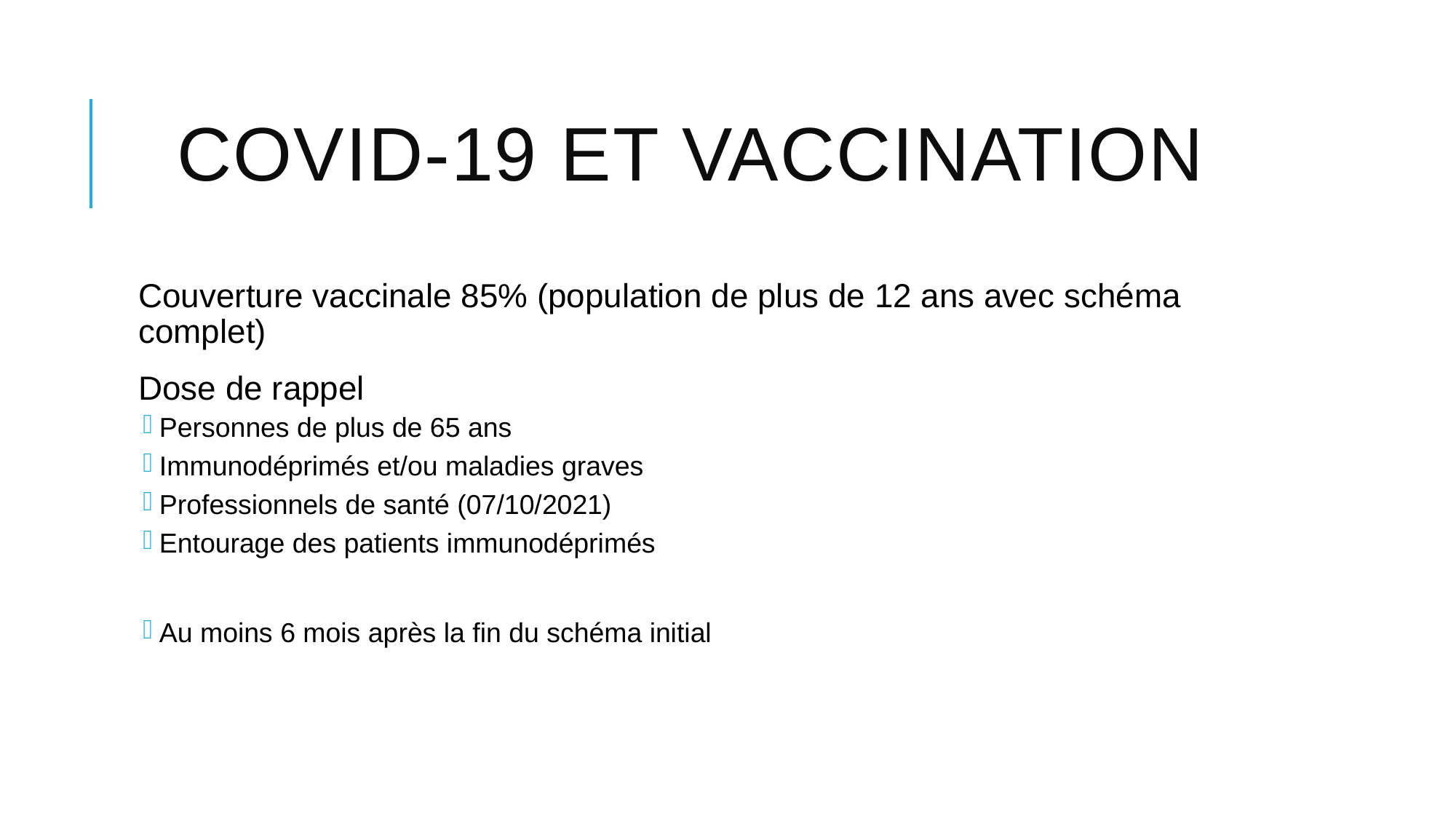

# Covid-19 et vaccination
Couverture vaccinale 85% (population de plus de 12 ans avec schéma complet)
Dose de rappel
Personnes de plus de 65 ans
Immunodéprimés et/ou maladies graves
Professionnels de santé (07/10/2021)
Entourage des patients immunodéprimés

Au moins 6 mois après la fin du schéma initial